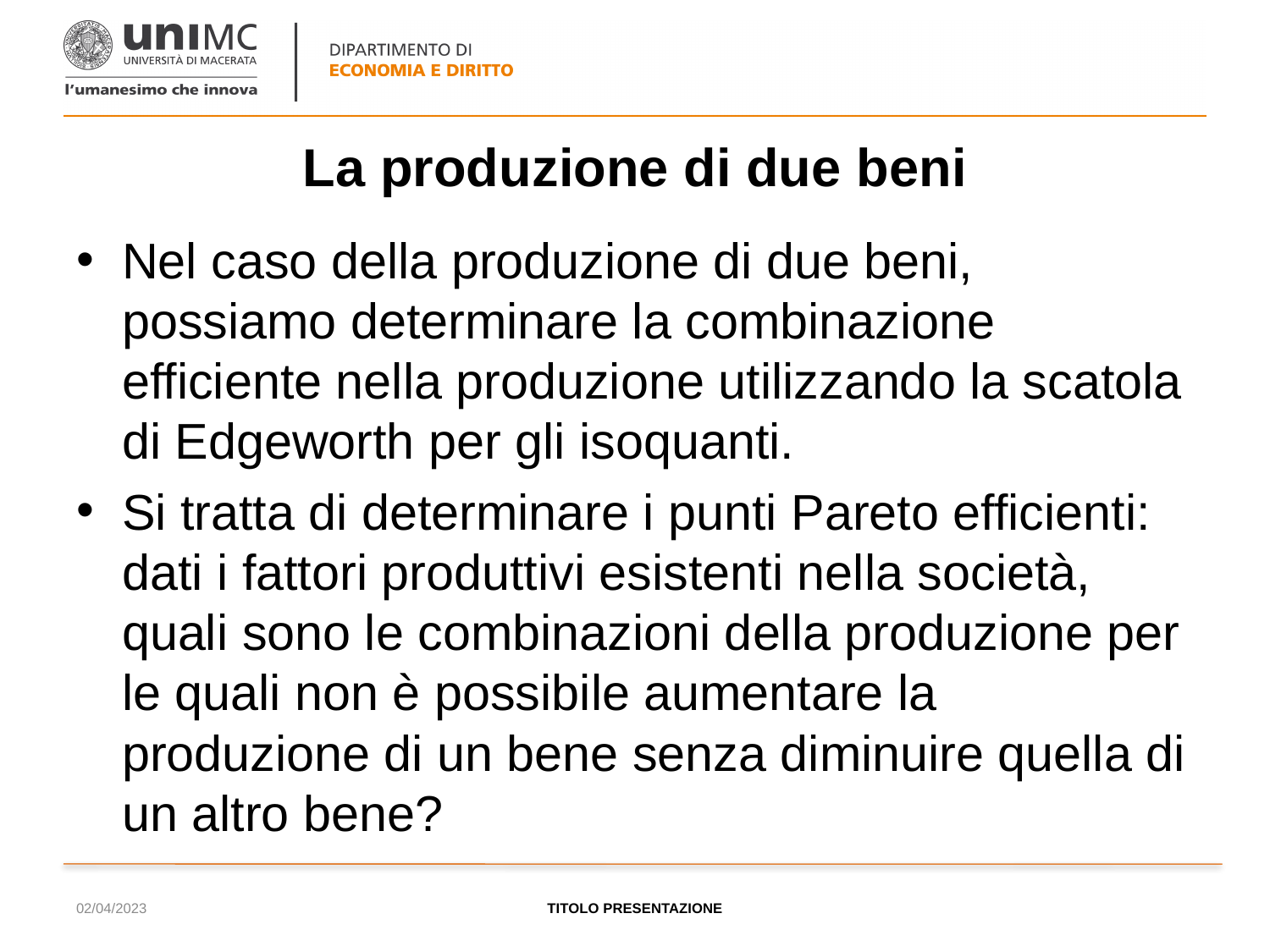

# La produzione di due beni
Nel caso della produzione di due beni, possiamo determinare la combinazione efficiente nella produzione utilizzando la scatola di Edgeworth per gli isoquanti.
Si tratta di determinare i punti Pareto efficienti: dati i fattori produttivi esistenti nella società, quali sono le combinazioni della produzione per le quali non è possibile aumentare la produzione di un bene senza diminuire quella di un altro bene?
02/04/2023
TITOLO PRESENTAZIONE